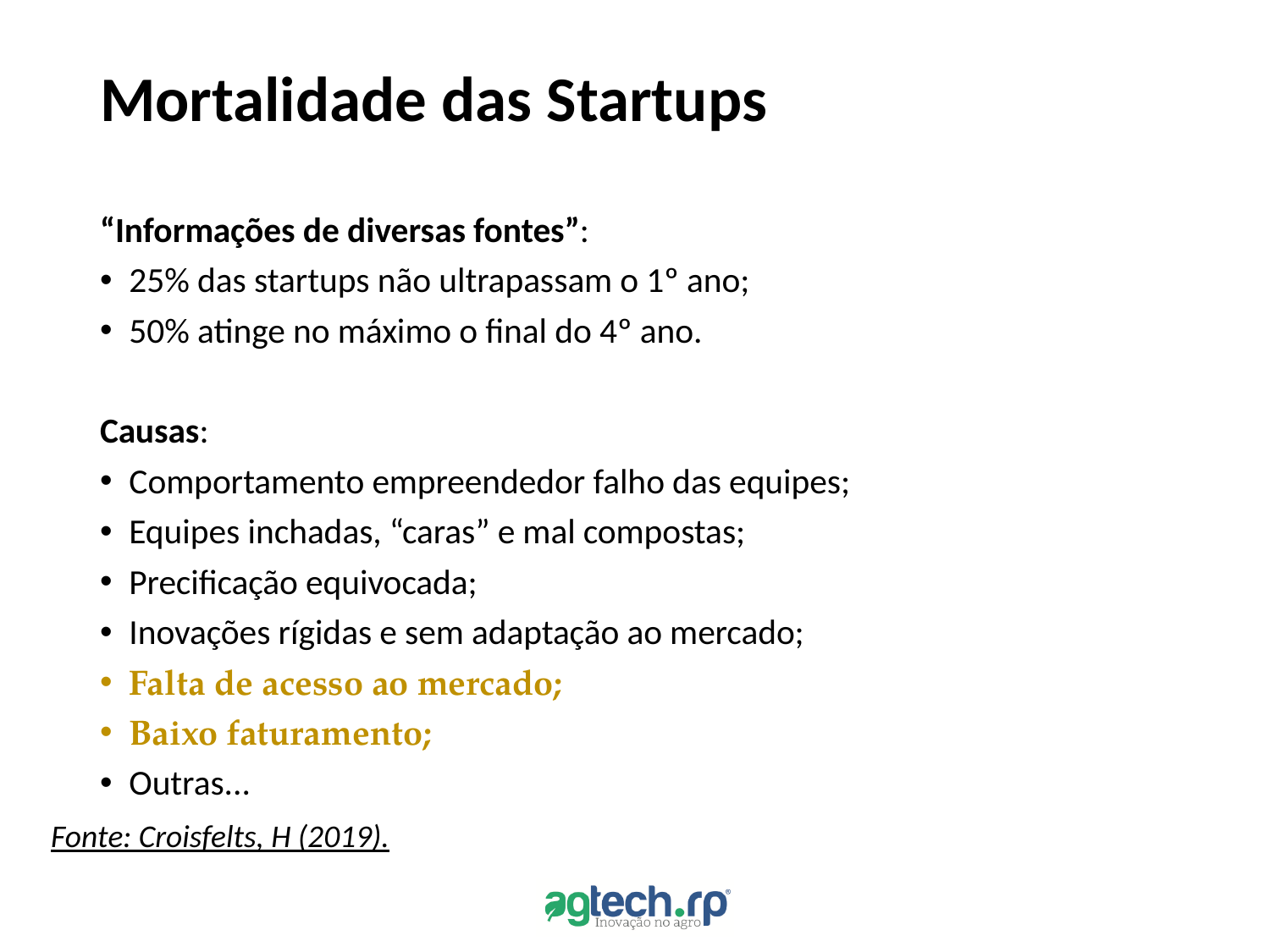

# Mortalidade das Startups
“Informações de diversas fontes”:
25% das startups não ultrapassam o 1º ano;
50% atinge no máximo o final do 4º ano.

Causas:
Comportamento empreendedor falho das equipes;
Equipes inchadas, “caras” e mal compostas;
Precificação equivocada;
Inovações rígidas e sem adaptação ao mercado;
Falta de acesso ao mercado;
Baixo faturamento;
Outras...

Fonte: Croisfelts, H (2019).